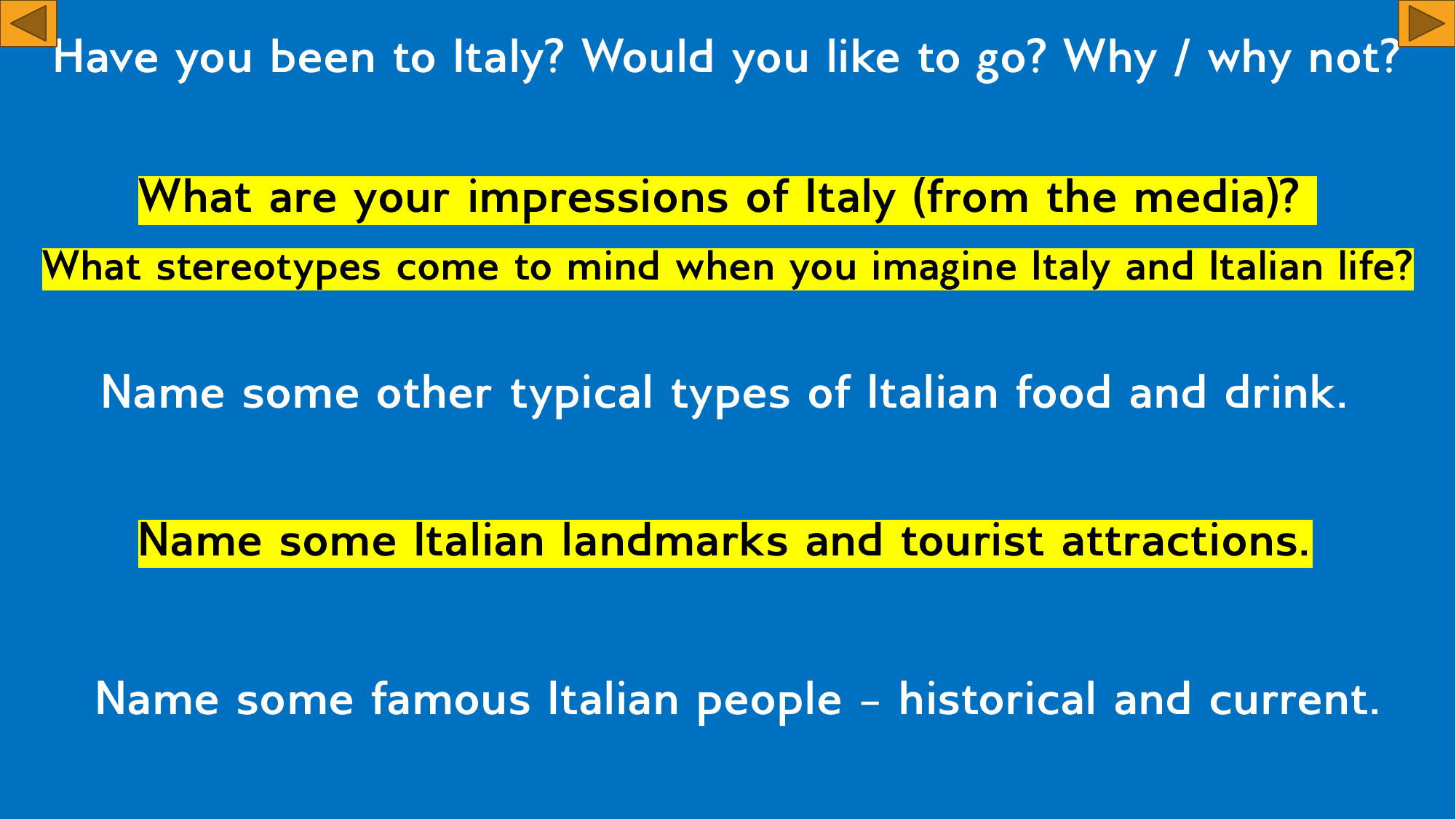

Have you been to Italy? Would you like to go? Why / why not?
What are your impressions of Italy (from the media)?
What stereotypes come to mind when you imagine Italy and Italian life?
Name some other typical types of Italian food and drink.
Name some Italian landmarks and tourist attractions.
Name some famous Italian people – historical and current.